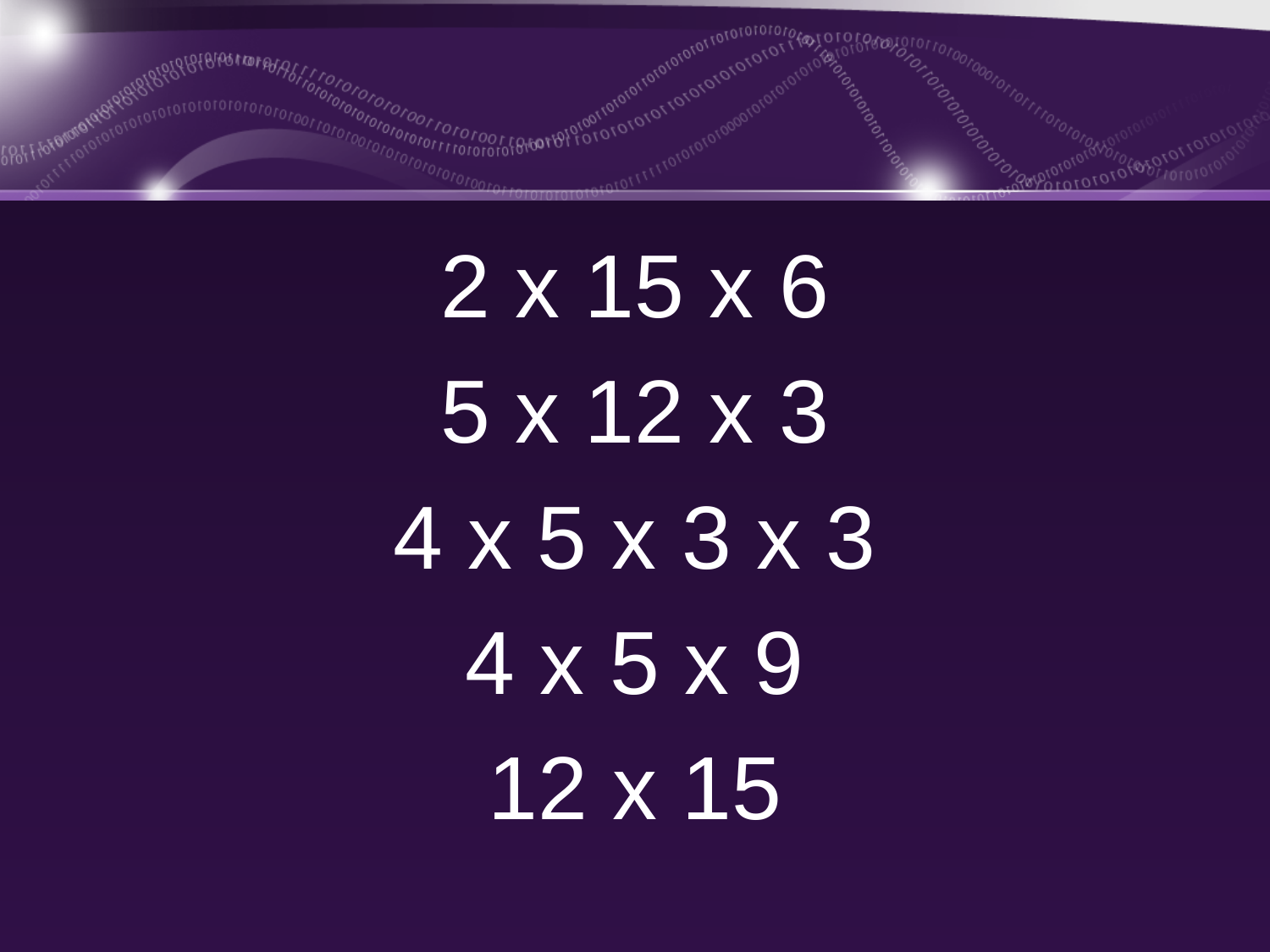

2 x 15 x 6
5 x 12 x 3
4 x 5 x 3 x 3
4 x 5 x 9
12 x 15